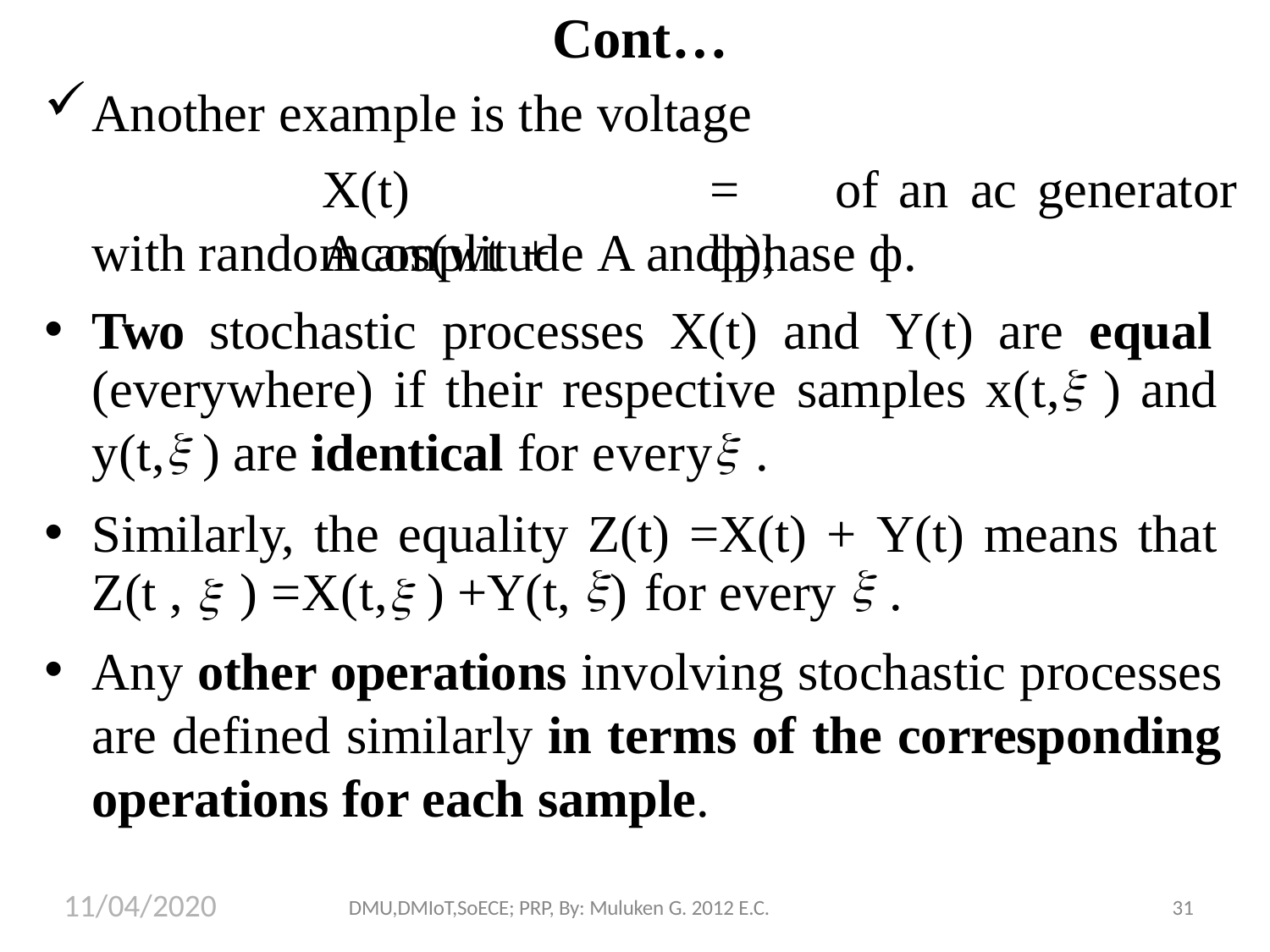

# Cont…
Another example is the voltage
X(t)	= Acos(wt +	ф);
of an	ac	generator
with random amplitude A and phase ф.
Two stochastic processes X(t) and Y(t) are equal  (everywhere) if their respective samples x(t,ξ ) and  y(t,ξ ) are identical for everyξ .
Similarly, the equality Z(t) =X(t) + Y(t) means that  Z(t , ξ ) =X(t,ξ ) +Y(t, ξ) for every ξ .
Any other operations involving stochastic processes  are defined similarly in terms of the corresponding  operations for each sample.
11/04/2020
DMU,DMIoT,SoECE; PRP, By: Muluken G. 2012 E.C.
31